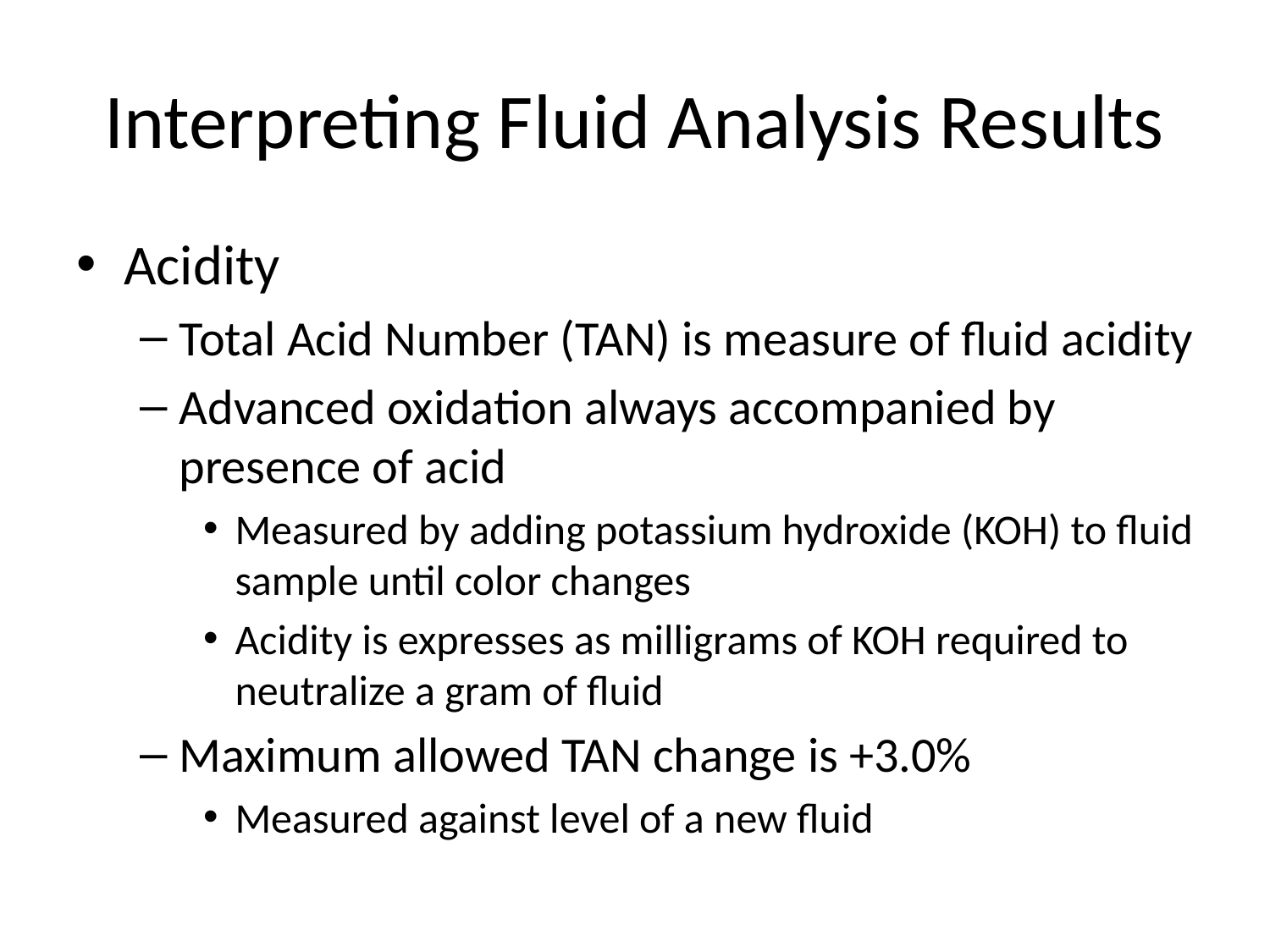

# Interpreting Fluid Analysis Results
Acidity
Total Acid Number (TAN) is measure of fluid acidity
Advanced oxidation always accompanied by presence of acid
Measured by adding potassium hydroxide (KOH) to fluid sample until color changes
Acidity is expresses as milligrams of KOH required to neutralize a gram of fluid
Maximum allowed TAN change is +3.0%
Measured against level of a new fluid